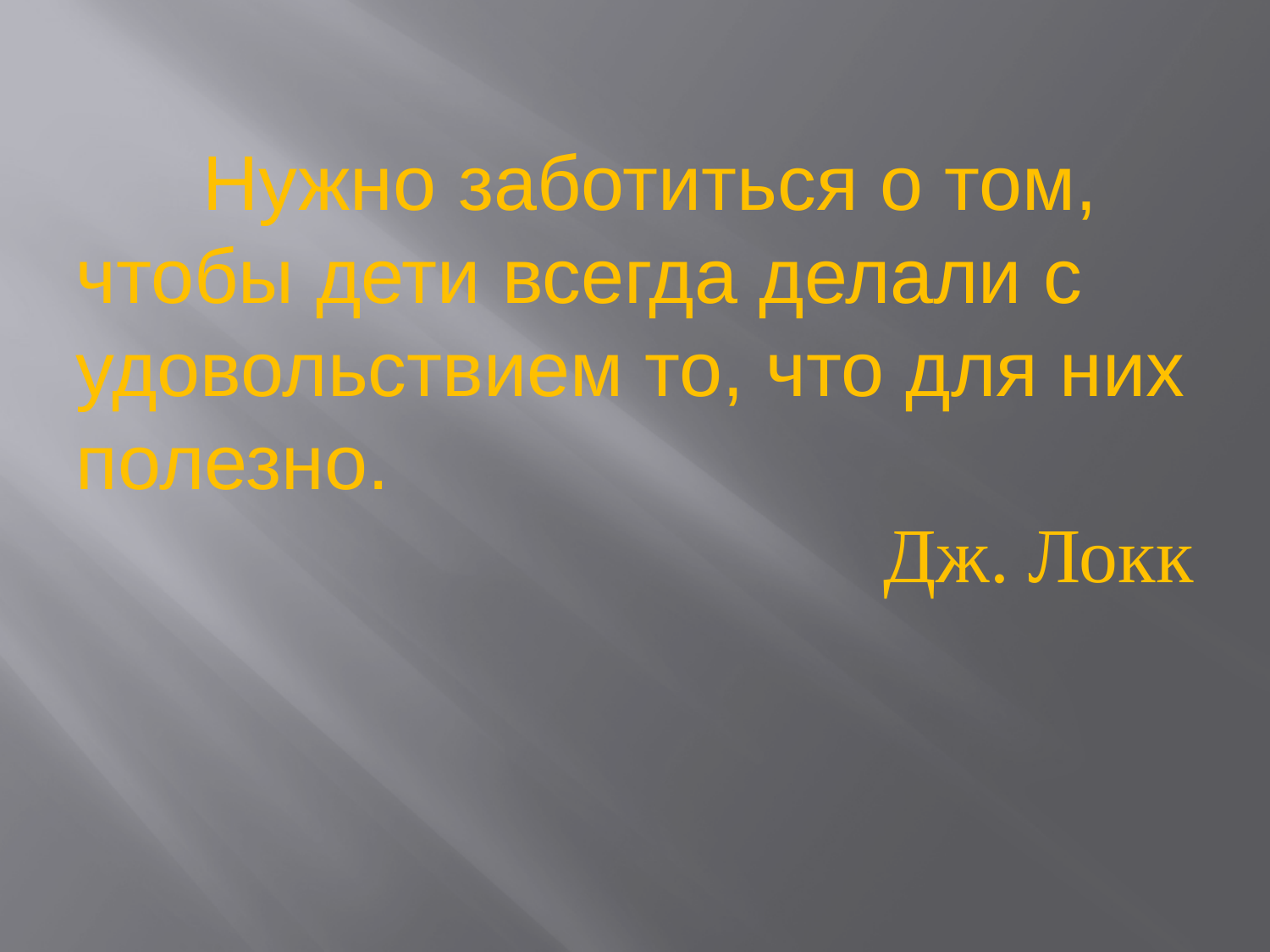

Нужно заботиться о том, чтобы дети всегда делали с удовольствием то, что для них полезно.
Дж. Локк